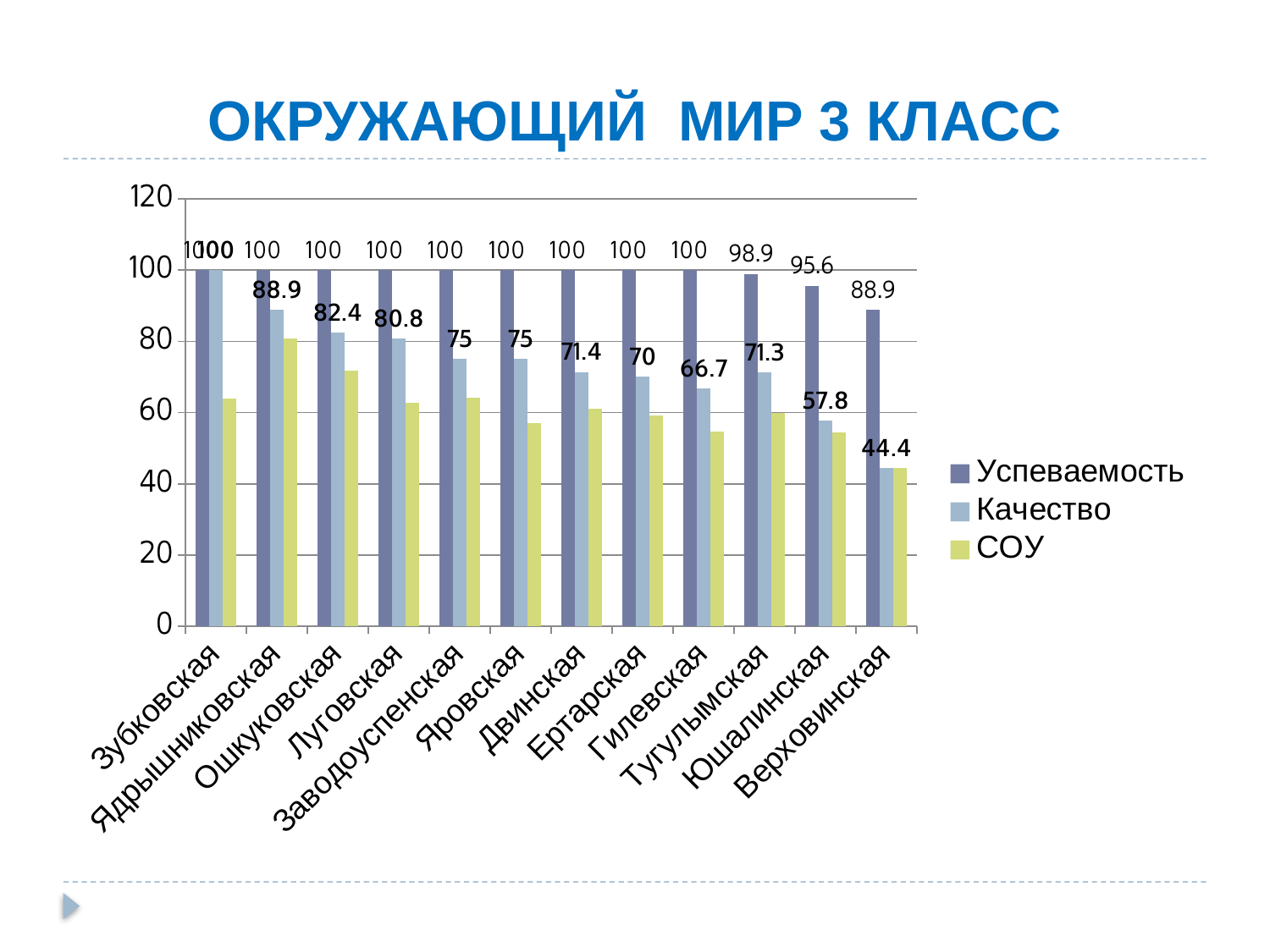

# ОКРУЖАЮЩИЙ  МИР 3 КЛАСС

### Chart

| Category | Успеваемость | Качество | СОУ |
|---|---|---|---|
| Зубковская | 100.0 | 100.0 | 64.0 |
| Ядрышниковская | 100.0 | 88.9 | 80.9 |
| Ошкуковская | 100.0 | 82.4 | 71.8 |
| Луговская | 100.0 | 80.8 | 62.8 |
| Заводоуспенская | 100.0 | 75.0 | 64.2 |
| Яровская | 100.0 | 75.0 | 57.0 |
| Двинская | 100.0 | 71.4 | 61.1 |
| Ертарская | 100.0 | 70.0 | 59.2 |
| Гилевская | 100.0 | 66.7 | 54.7 |
| Тугулымская | 98.9 | 71.3 | 59.9 |
| Юшалинская | 95.6 | 57.8 | 54.5 |
| Верховинская | 88.9 | 44.4 | 44.4 |